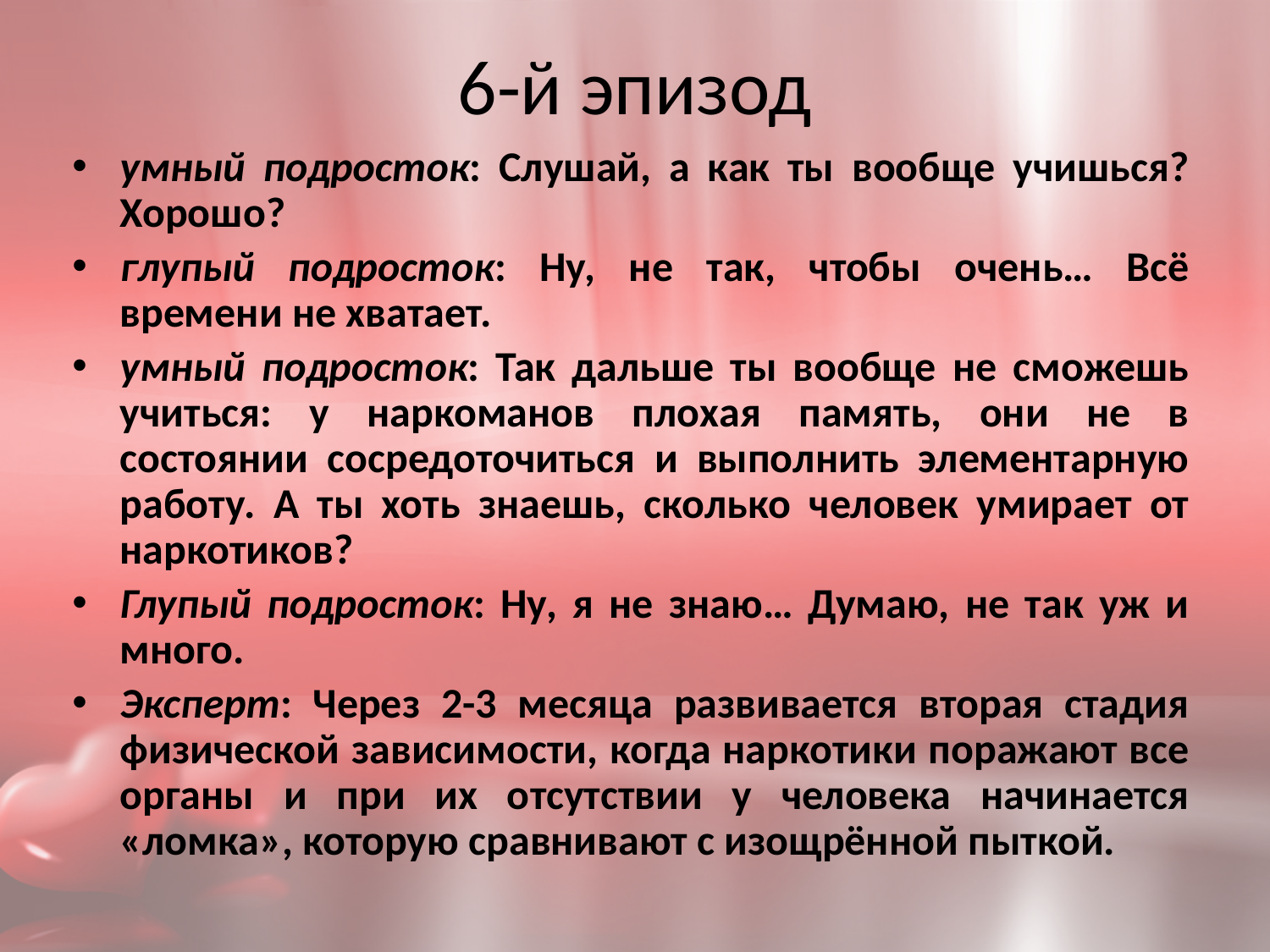

# 6-й эпизод
умный подросток: Слушай, а как ты вообще учишься? Хорошо?
глупый подросток: Ну, не так, чтобы очень… Всё времени не хватает.
умный подросток: Так дальше ты вообще не сможешь учиться: у наркоманов плохая память, они не в состоянии сосредоточиться и выполнить элементарную работу. А ты хоть знаешь, сколько человек умирает от наркотиков?
Глупый подросток: Ну, я не знаю… Думаю, не так уж и много.
Эксперт: Через 2-3 месяца развивается вторая стадия физической зависимости, когда наркотики поражают все органы и при их отсутствии у человека начинается «ломка», которую сравнивают с изощрённой пыткой.